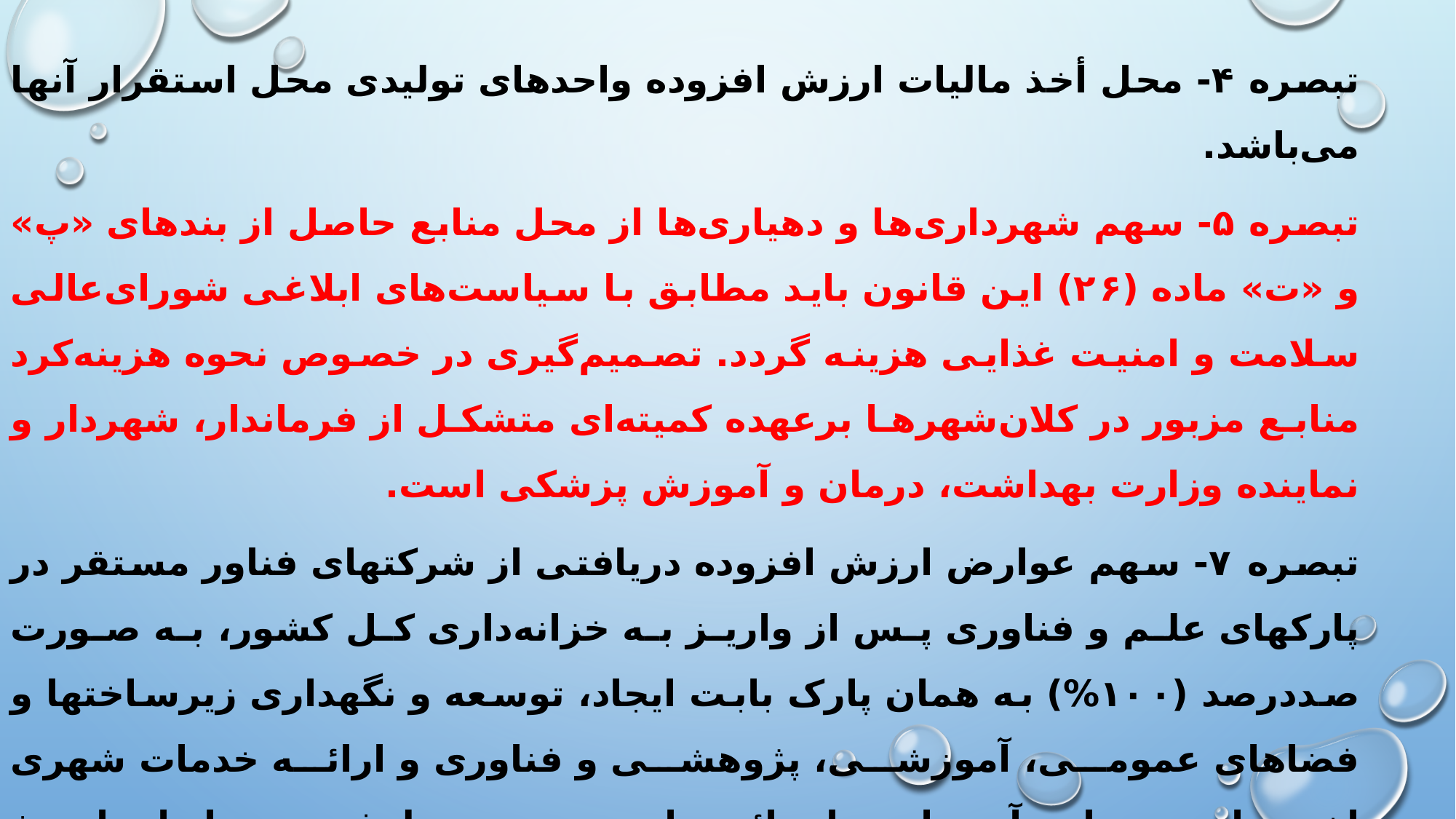

تبصره ۴- محل أخذ مالیات ارزش افزوده واحدهای تولیدی محل استقرار آنها می‌باشد.
تبصره ۵- سهم شهرداری‌ها و دهیاری‌ها از محل منابع حاصل از بندهای «پ» و «ت» ماده ‌(۲۶) این قانون باید مطابق با سیاست‌های ابلاغی شورای‌عالی سلامت و امنیت غذایی هزینه گردد. تصمیم‌گیری در خصوص نحوه هزینه‌کرد منابع مزبور در کلان‌شهرها برعهده کمیته‌ای متشکل از فرماندار، شهردار و نماینده وزارت بهداشت، درمان و آموزش پزشکی است.
تبصره ۷‌- سهم عوارض ارزش افزوده دریافتی از شرکتهای فناور مستقر در پارکهای علم و فناوری پس از واریز به خزانه‌داری کل کشور، به صورت صددرصد (۱۰۰%) به همان پارک بابت ایجاد، توسعه و نگهداری زیرساختها و فضاهای عمومی، آموزشی، پژوهشی و فناوری و ارائه خدمات شهری اختصاص می‌یابد. آیین‌نامه اجرائی این تبصره ظرف سه‌ماه از تاریخ لازم‌الاجراءشدن این قانون توسط معاونت علمی و فناوری ریاست جمهوری با همکاری وزارت علوم، تحقیقات و فناوری و وزارت بهداشت، درمان و آموزش پزشکی تهیه می‌شود و به‌تصویب هیأت وزیران می‌رسد.